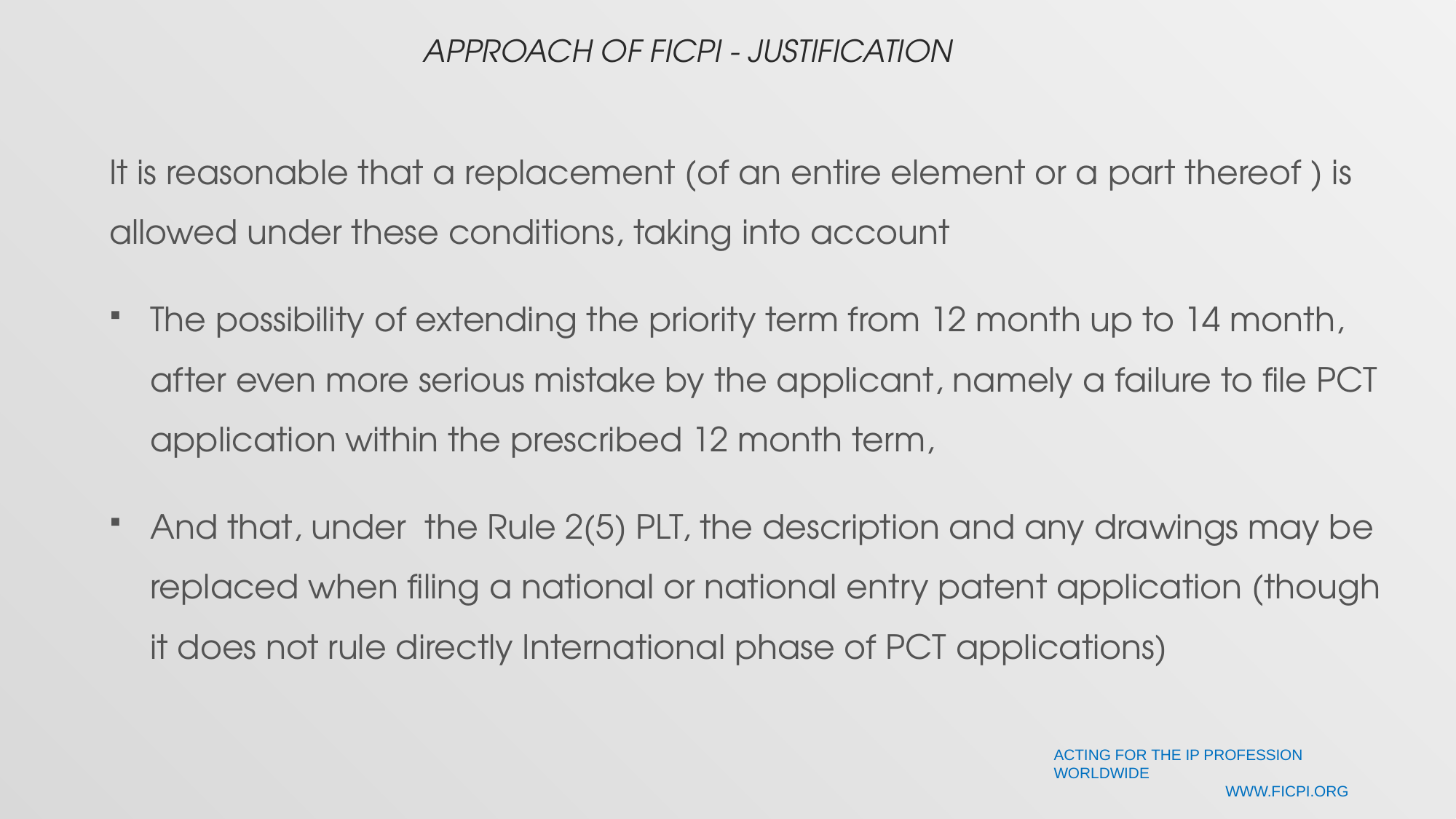

# APPROACH OF FICPI - JUSTIFICATION
It is reasonable that a replacement (of an entire element or a part thereof ) is allowed under these conditions, taking into account
The possibility of extending the priority term from 12 month up to 14 month, after even more serious mistake by the applicant, namely a failure to file PCT application within the prescribed 12 month term,
And that, under  the Rule 2(5) PLT, the description and any drawings may be replaced when filing a national or national entry patent application (though it does not rule directly International phase of PCT applications)

Acting for the IP profession worldwide
                                         www.ficpi.org